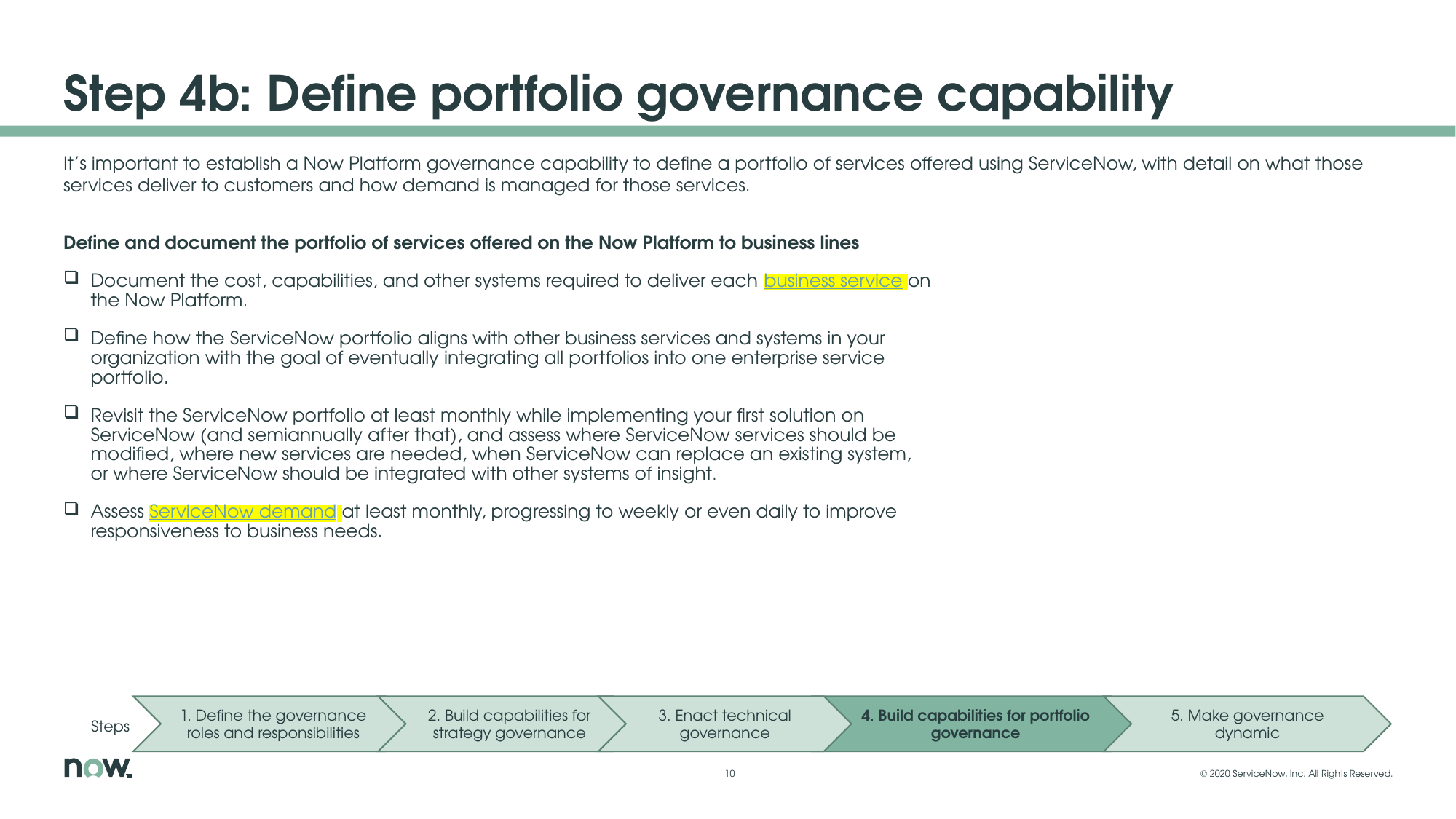

# Step 4b: Define portfolio governance capability

It’s important to establish a Now Platform governance capability to define a portfolio of services offered using ServiceNow, with detail on what those services deliver to customers and how demand is managed for those services.
Define and document the portfolio of services offered on the Now Platform to business lines
Document the cost, capabilities, and other systems required to deliver each business service on the Now Platform.
Define how the ServiceNow portfolio aligns with other business services and systems in your organization with the goal of eventually integrating all portfolios into one enterprise service portfolio.
Revisit the ServiceNow portfolio at least monthly while implementing your first solution on ServiceNow (and semiannually after that), and assess where ServiceNow services should be modified, where new services are needed, when ServiceNow can replace an existing system, or where ServiceNow should be integrated with other systems of insight.
Assess ServiceNow demand at least monthly, progressing to weekly or even daily to improve responsiveness to business needs.

1. Define the governance roles and responsibilities
2. Build capabilities for strategy governance
3. Enact technical governance
4. Build capabilities for portfolio governance
5. Make governance dynamic
Steps